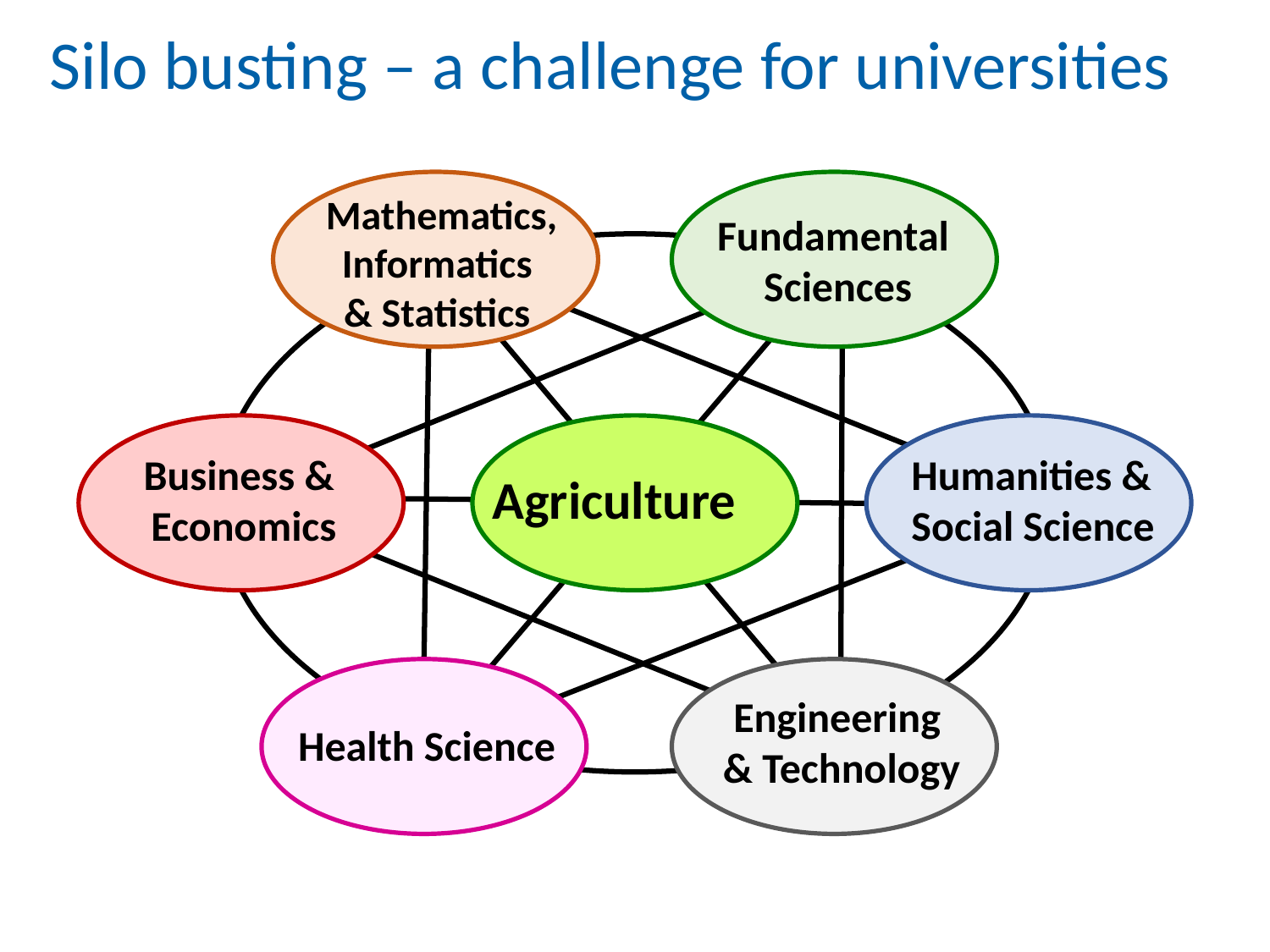

# Silo busting – a challenge for universities

Mathematics,
Informatics
& Statistics

Fundamental
Sciences

Engineering
& Technology

Business &
Economics

Humanities &
Social Science

Health Science

Agriculture